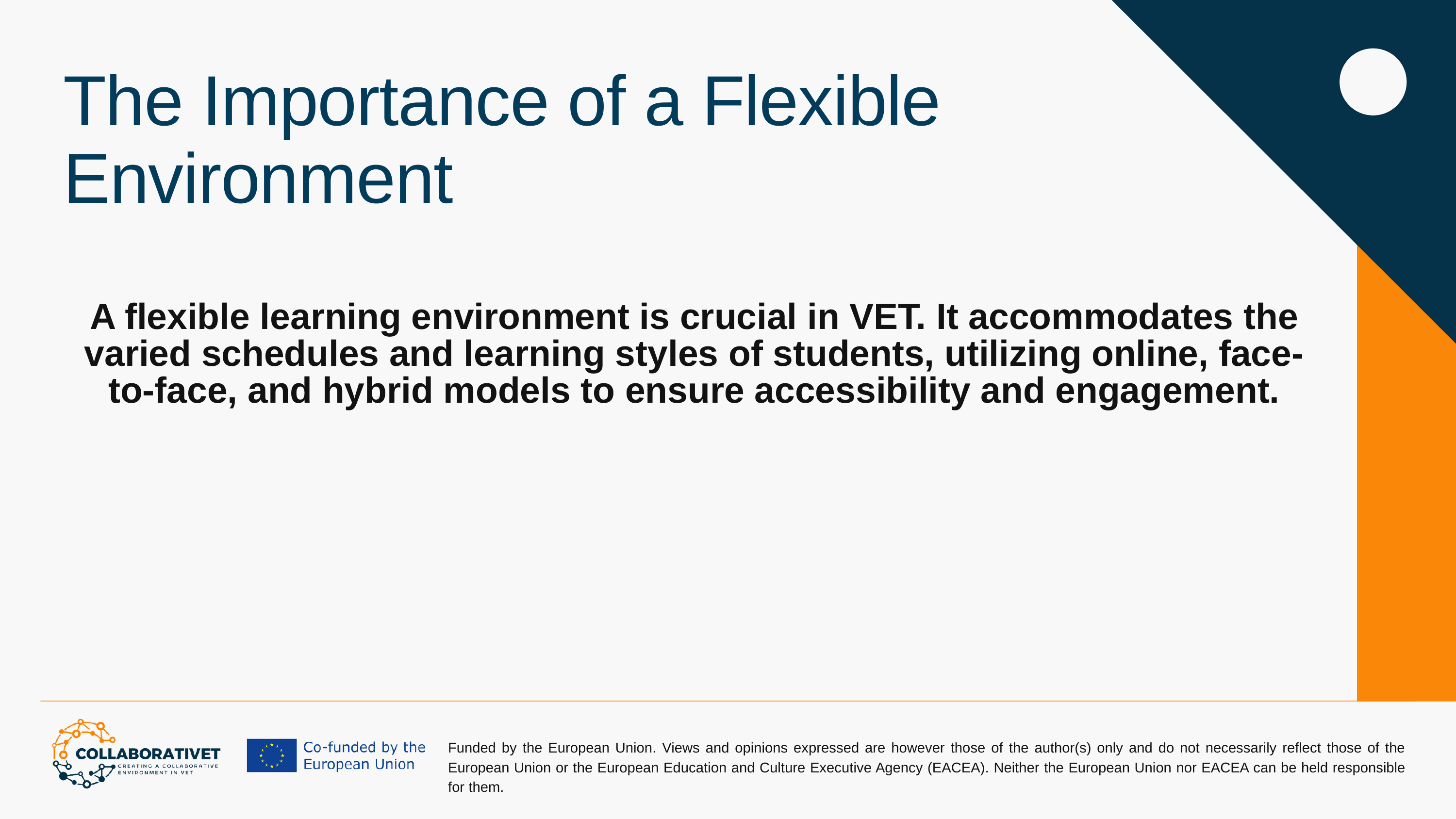

The Importance of a Flexible Environment
A flexible learning environment is crucial in VET. It accommodates the varied schedules and learning styles of students, utilizing online, face-to-face, and hybrid models to ensure accessibility and engagement.

Funded by the European Union. Views and opinions expressed are however those of the author(s) only and do not necessarily reflect those of the European Union or the European Education and Culture Executive Agency (EACEA). Neither the European Union nor EACEA can be held responsible for them.